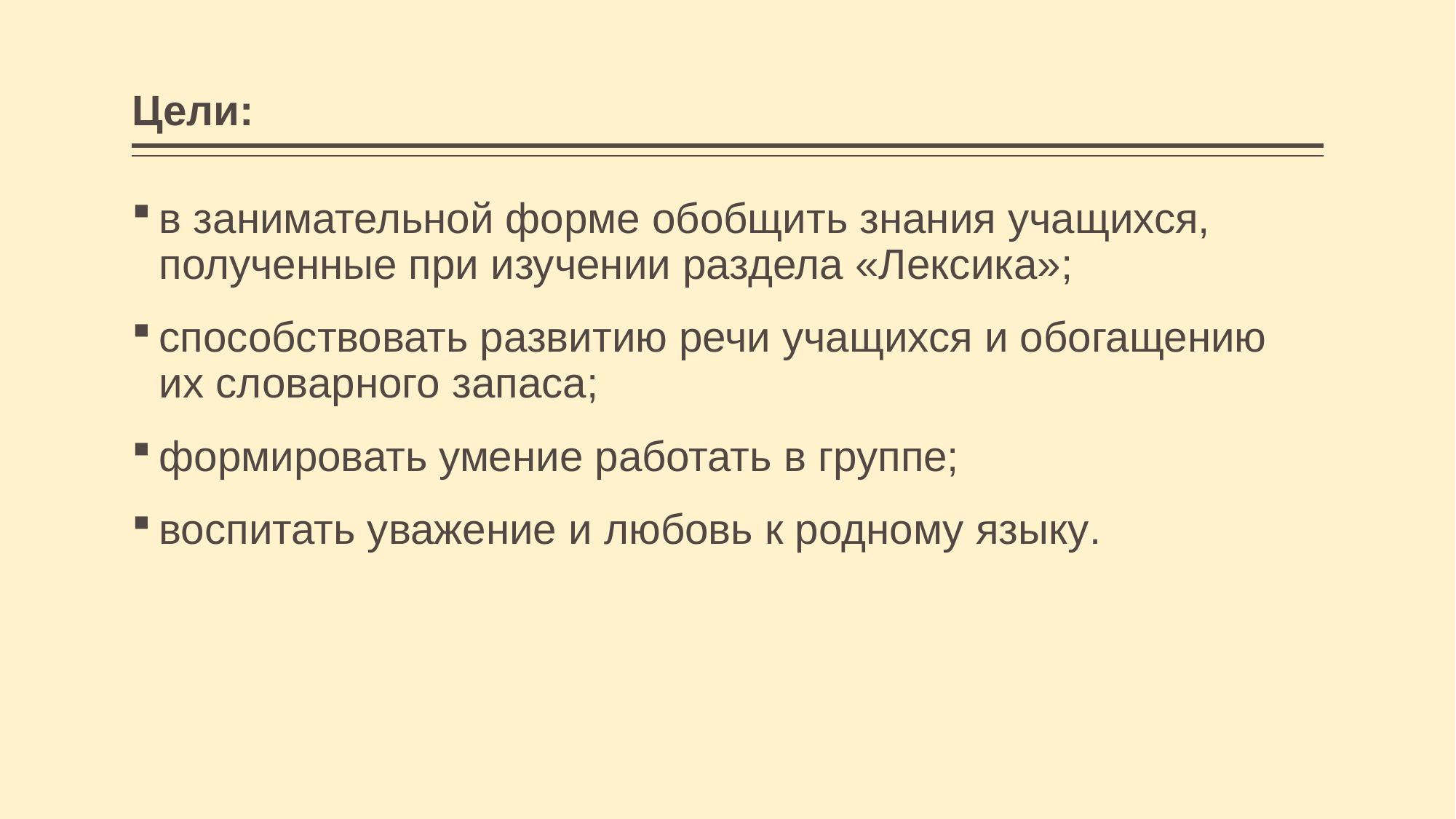

# Цели:
в занимательной форме обобщить знания учащихся, полученные при изучении раздела «Лексика»;
способствовать развитию речи учащихся и обогащению их словарного запаса;
формировать умение работать в группе;
воспитать уважение и любовь к родному языку.